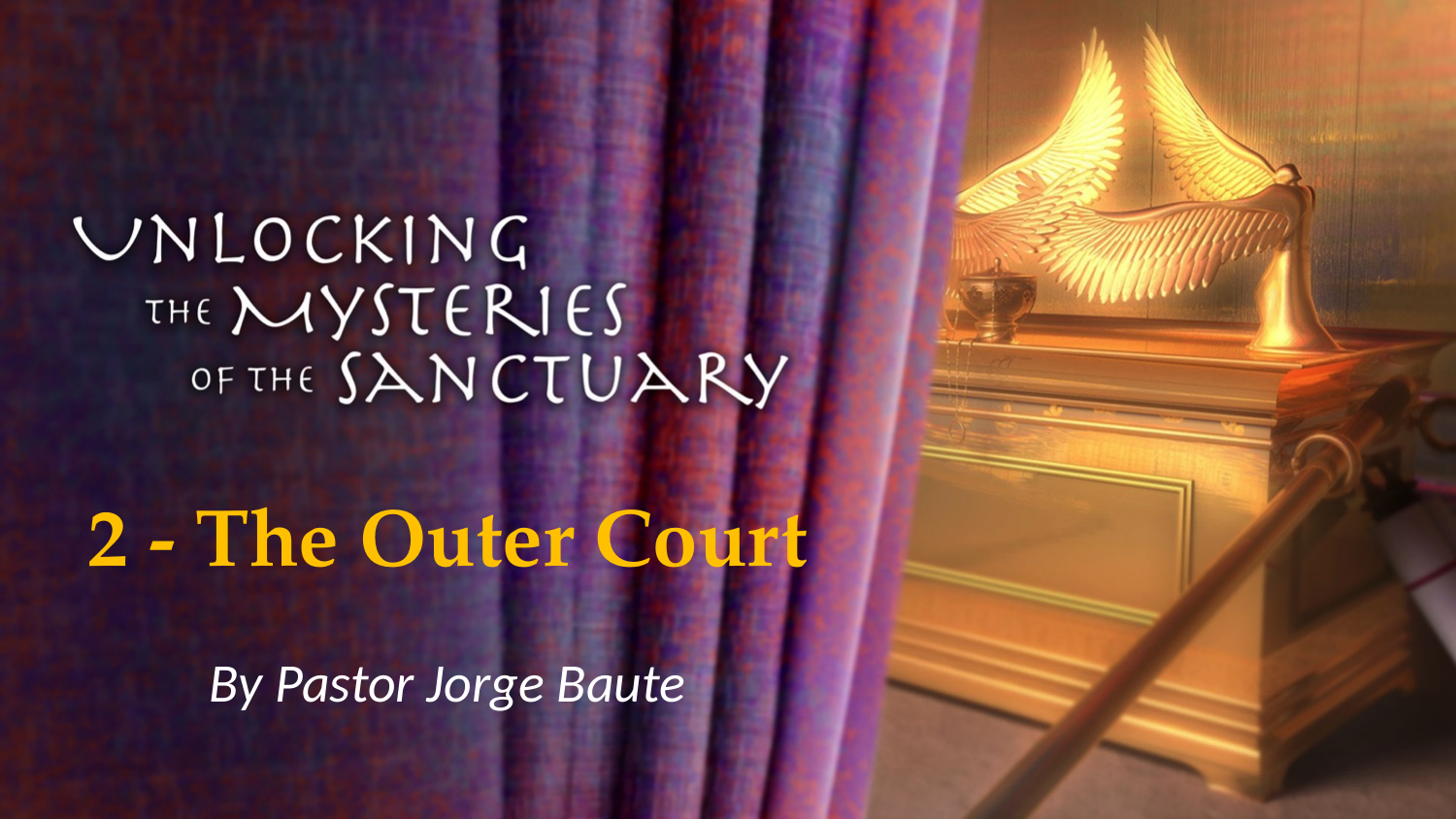

# 2 - The Outer Court
By Pastor Jorge Baute